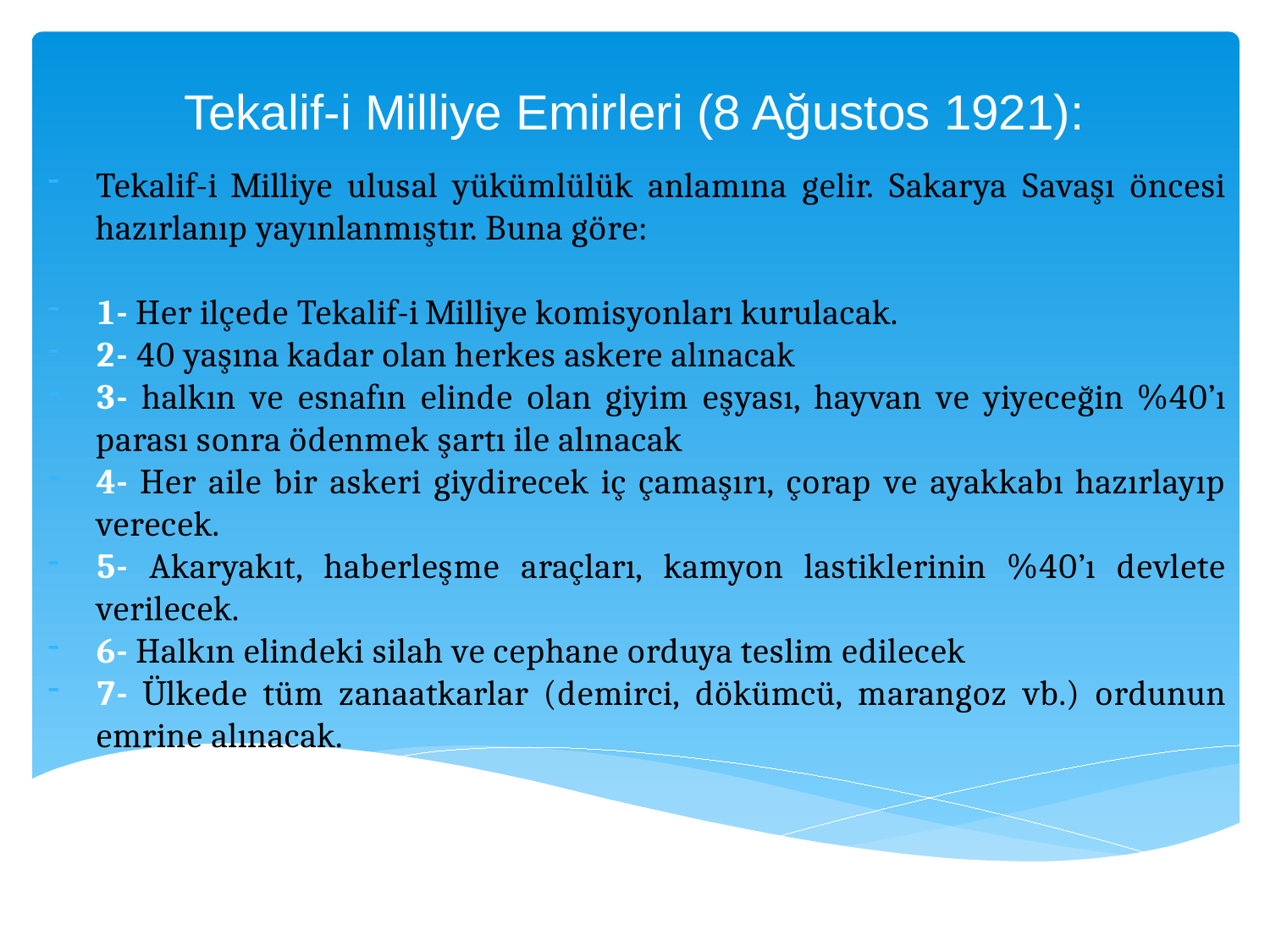

# Tekalif-i Milliye Emirleri (8 Ağustos 1921):
Tekalif-i Milliye ulusal yükümlülük anlamına gelir. Sakarya Savaşı öncesi hazırlanıp yayınlanmıştır. Buna göre:

1- Her ilçede Tekalif-i Milliye komisyonları kurulacak.
2- 40 yaşına kadar olan herkes askere alınacak
3- halkın ve esnafın elinde olan giyim eşyası, hayvan ve yiyeceğin %40’ı parası sonra ödenmek şartı ile alınacak
4- Her aile bir askeri giydirecek iç çamaşırı, çorap ve ayakkabı hazırlayıp verecek.
5- Akaryakıt, haberleşme araçları, kamyon lastiklerinin %40’ı devlete verilecek.
6- Halkın elindeki silah ve cephane orduya teslim edilecek
7- Ülkede tüm zanaatkarlar (demirci, dökümcü, marangoz vb.) ordunun emrine alınacak.